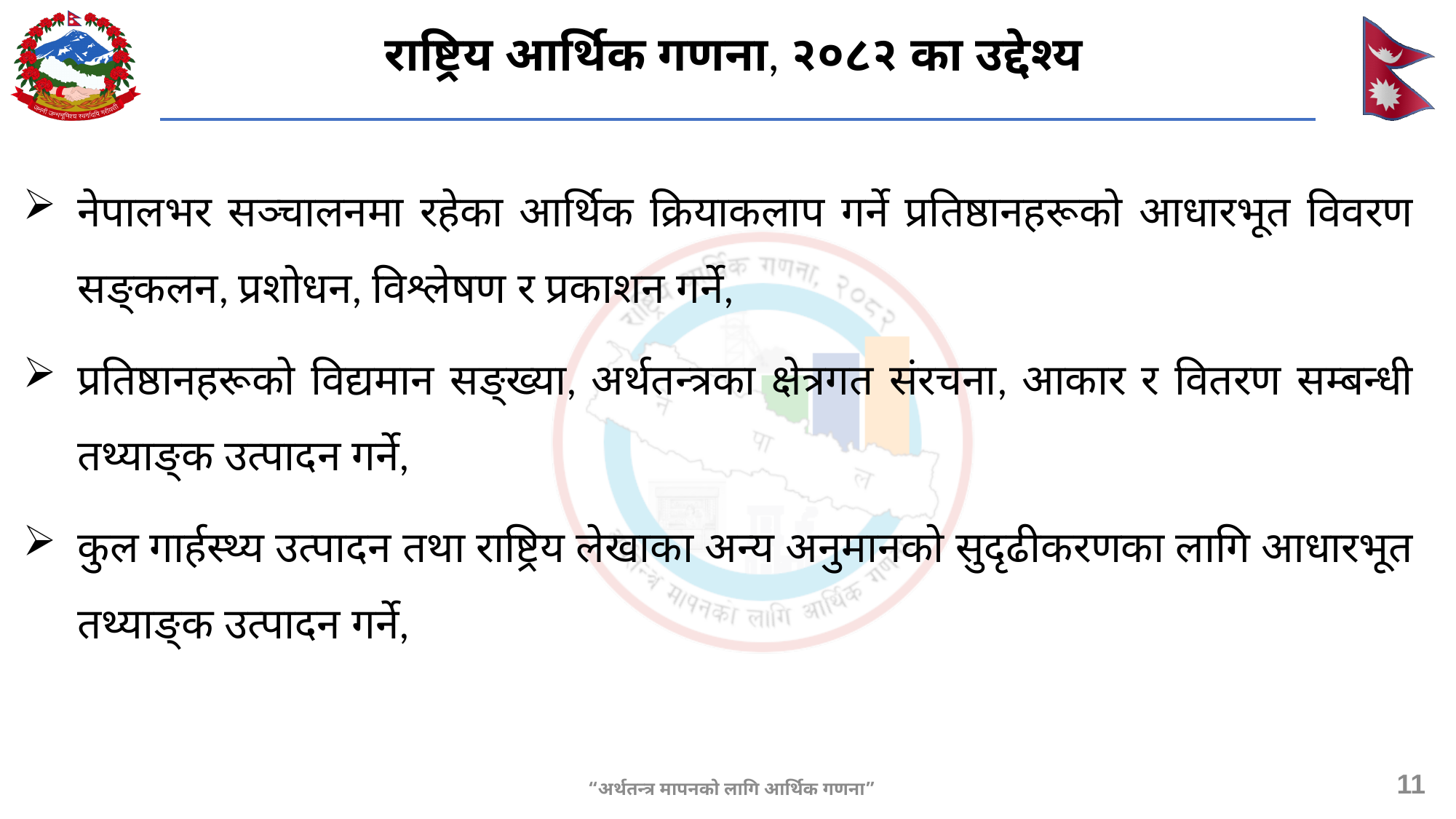

# राष्ट्रिय आर्थिक गणना, २०८२ का उद्देश्य
नेपालभर सञ्चालनमा रहेका आर्थिक क्रियाकलाप गर्ने प्रतिष्ठानहरूको आधारभूत विवरण सङ्कलन, प्रशोधन, विश्लेषण र प्रकाशन गर्ने,
प्रतिष्ठानहरूको विद्यमान सङ्ख्या, अर्थतन्त्रका क्षेत्रगत संरचना, आकार र वितरण सम्बन्धी तथ्याङ्क उत्पादन गर्ने,
कुल गार्हस्थ्य उत्पादन तथा राष्ट्रिय लेखाका अन्य अनुमानको सुदृढीकरणका लागि आधारभूत तथ्याङ्क उत्पादन गर्ने,

11
“अर्थतन्त्र मापनको लागि आर्थिक गणना”